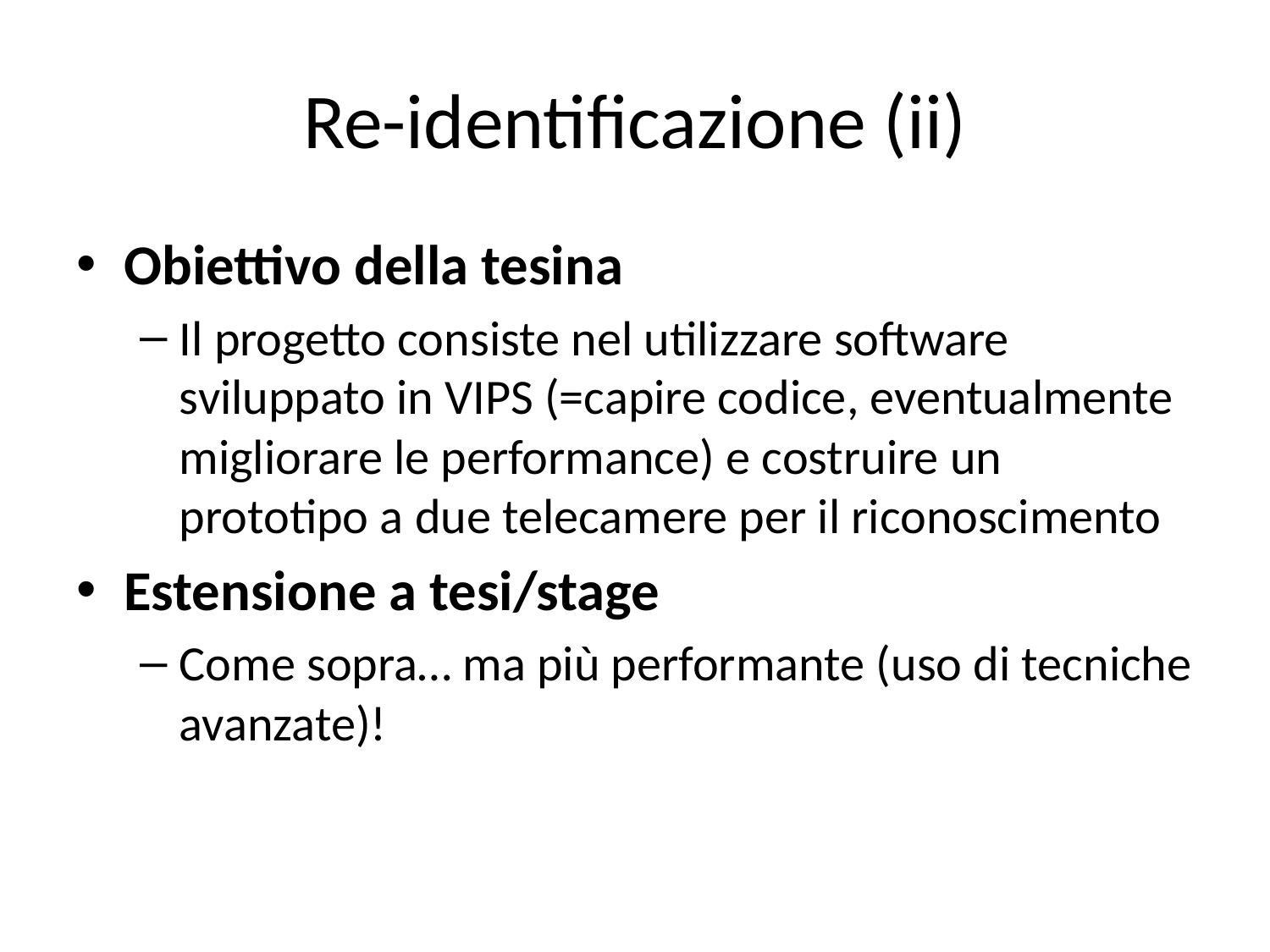

# Re-identificazione (ii)
Obiettivo della tesina
Il progetto consiste nel utilizzare software sviluppato in VIPS (=capire codice, eventualmente migliorare le performance) e costruire un prototipo a due telecamere per il riconoscimento
Estensione a tesi/stage
Come sopra… ma più performante (uso di tecniche avanzate)!